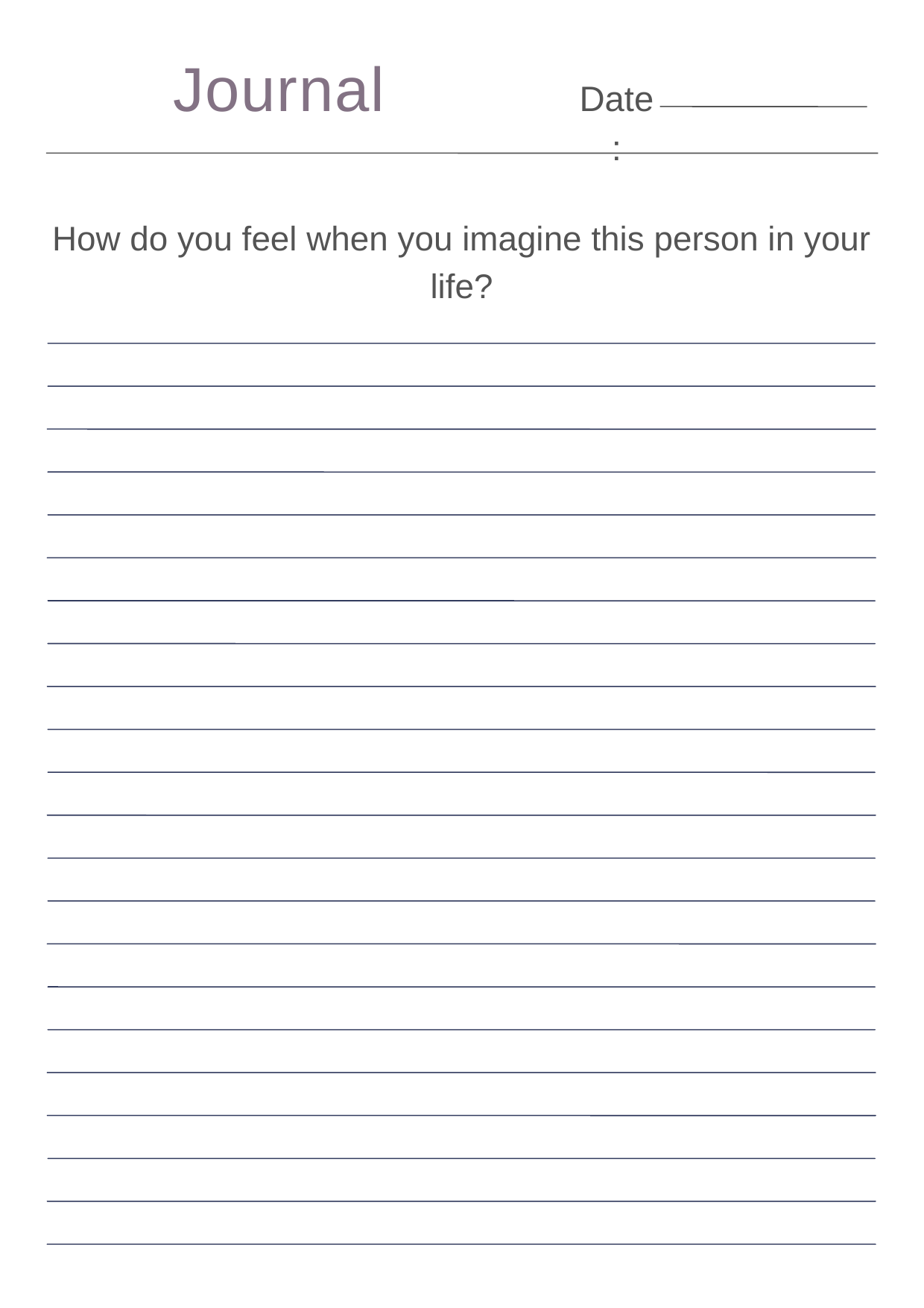

Journal
Date:

How do you feel when you imagine this person in your life?